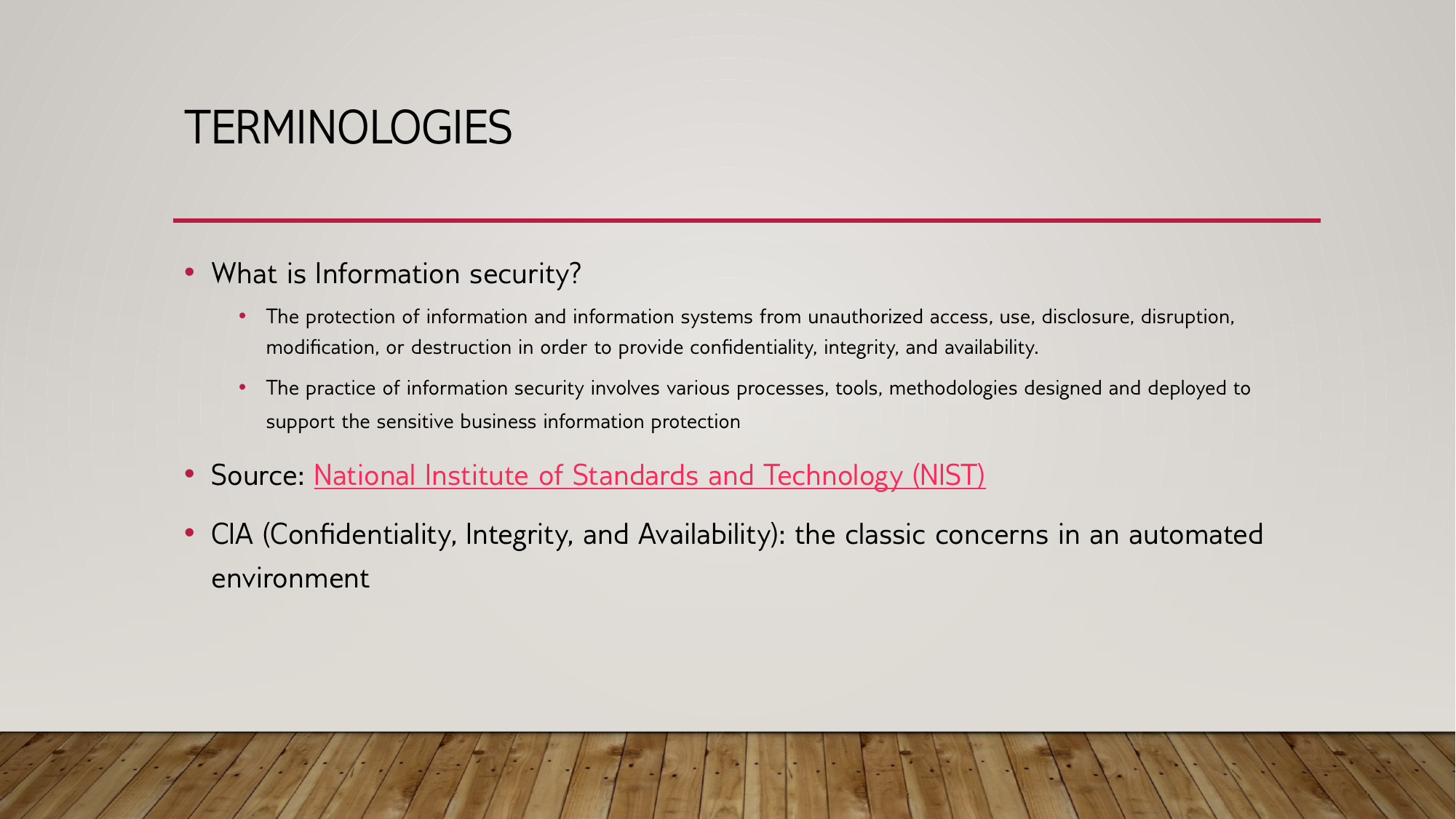

# Terminologies
What is Information security?
The protection of information and information systems from unauthorized access, use, disclosure, disruption, modification, or destruction in order to provide confidentiality, integrity, and availability.
The practice of information security involves various processes, tools, methodologies designed and deployed to support the sensitive business information protection
Source: National Institute of Standards and Technology (NIST)
CIA (Confidentiality, Integrity, and Availability): the classic concerns in an automated environment